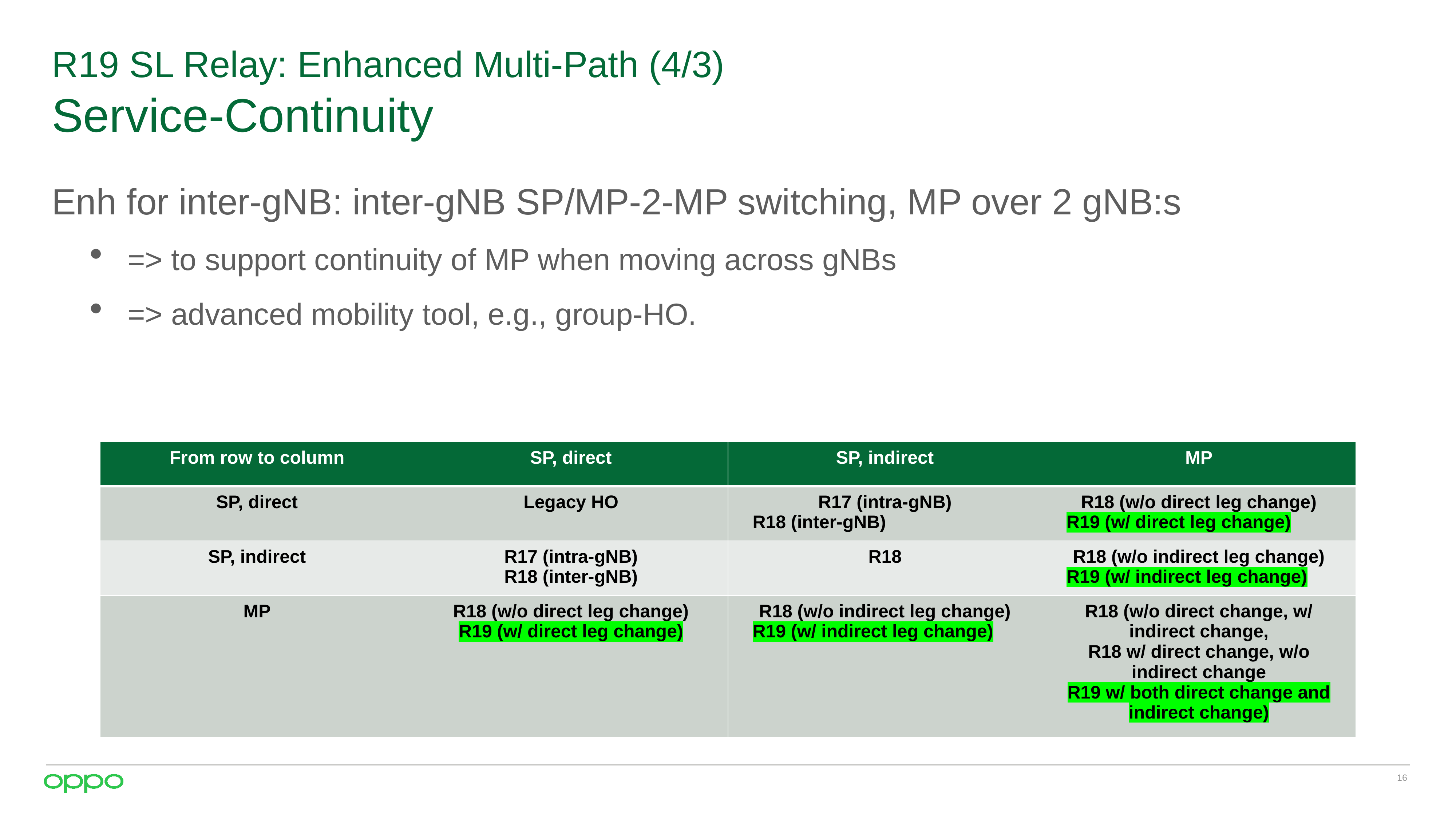

# R19 SL Relay: Enhanced Multi-Path (4/3) Service-Continuity
Enh for inter-gNB: inter-gNB SP/MP-2-MP switching, MP over 2 gNB:s
=> to support continuity of MP when moving across gNBs
=> advanced mobility tool, e.g., group-HO.

| From row to column | SP, direct | SP, indirect | MP |
| --- | --- | --- | --- |
| SP, direct | Legacy HO | R17 (intra-gNB) R18 (inter-gNB) | R18 (w/o direct leg change) R19 (w/ direct leg change) |
| SP, indirect | R17 (intra-gNB) R18 (inter-gNB) | R18 | R18 (w/o indirect leg change) R19 (w/ indirect leg change) |
| MP | R18 (w/o direct leg change) R19 (w/ direct leg change) | R18 (w/o indirect leg change) R19 (w/ indirect leg change) | R18 (w/o direct change, w/ indirect change, R18 w/ direct change, w/o indirect change R19 w/ both direct change and indirect change) |